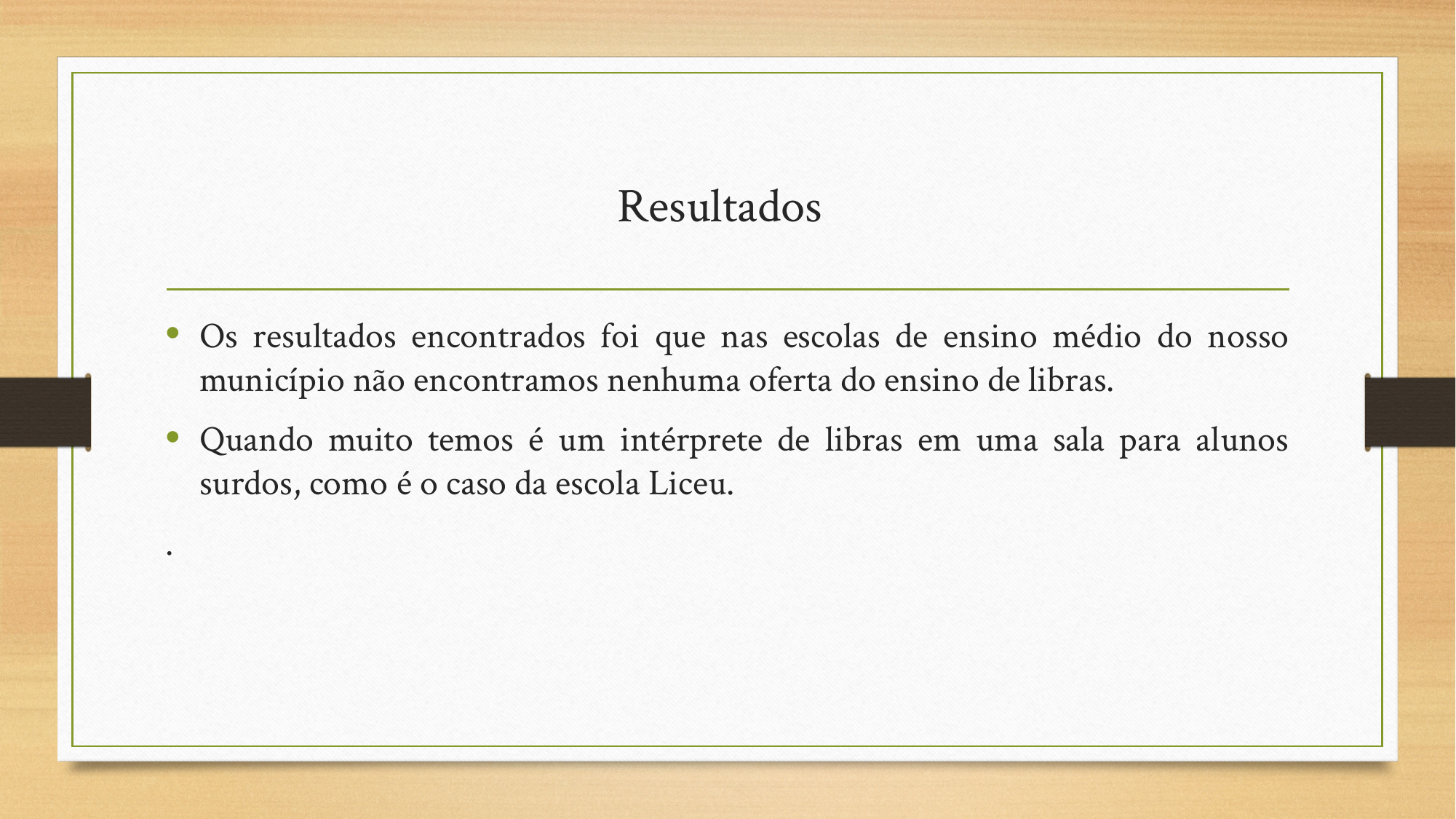

# Resultados
Os resultados encontrados foi que nas escolas de ensino médio do nosso município não encontramos nenhuma oferta do ensino de libras.
Quando muito temos é um intérprete de libras em uma sala para alunos surdos, como é o caso da escola Liceu.
.